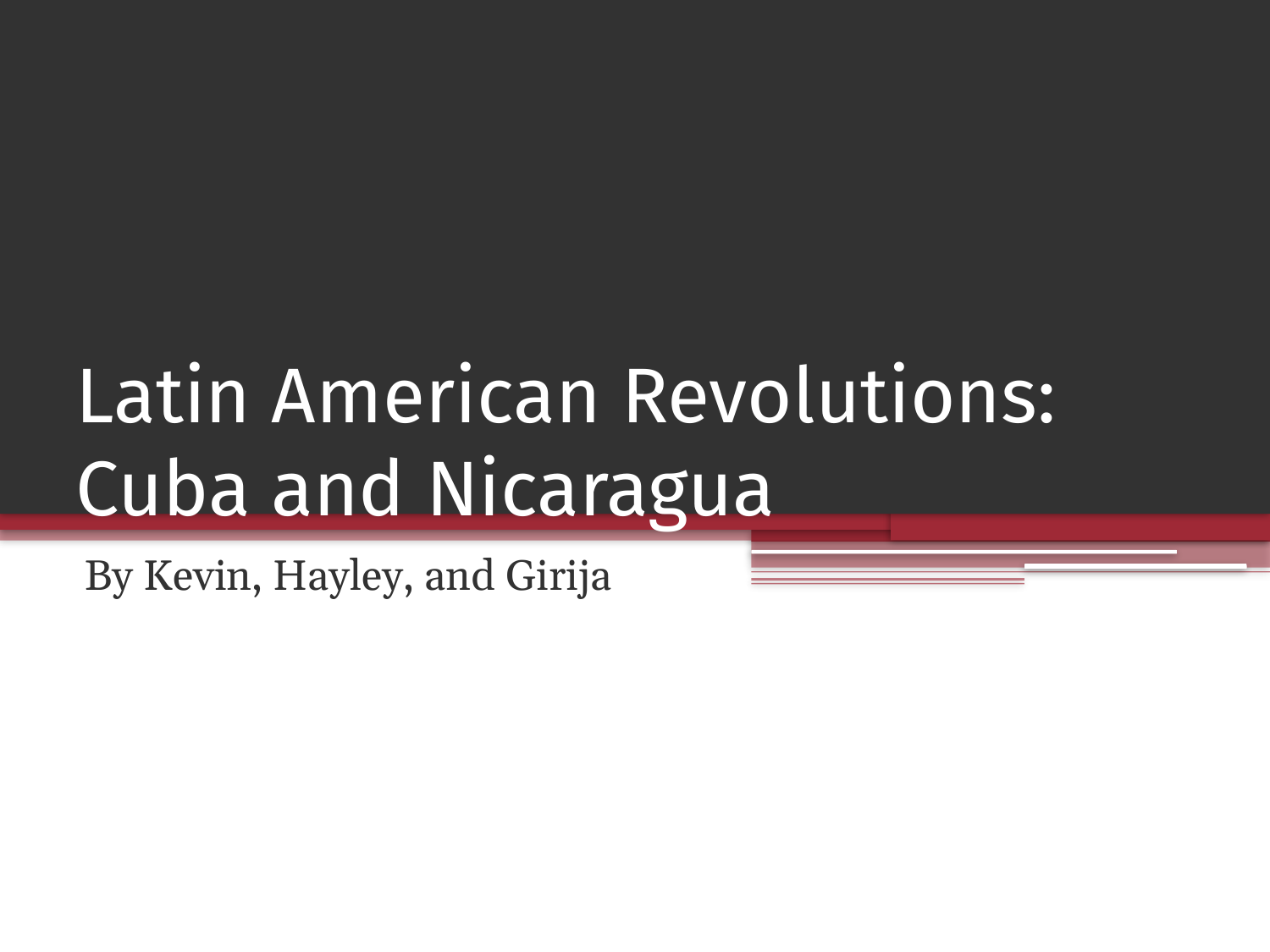

# Latin American Revolutions: Cuba and Nicaragua
By Kevin, Hayley, and Girija